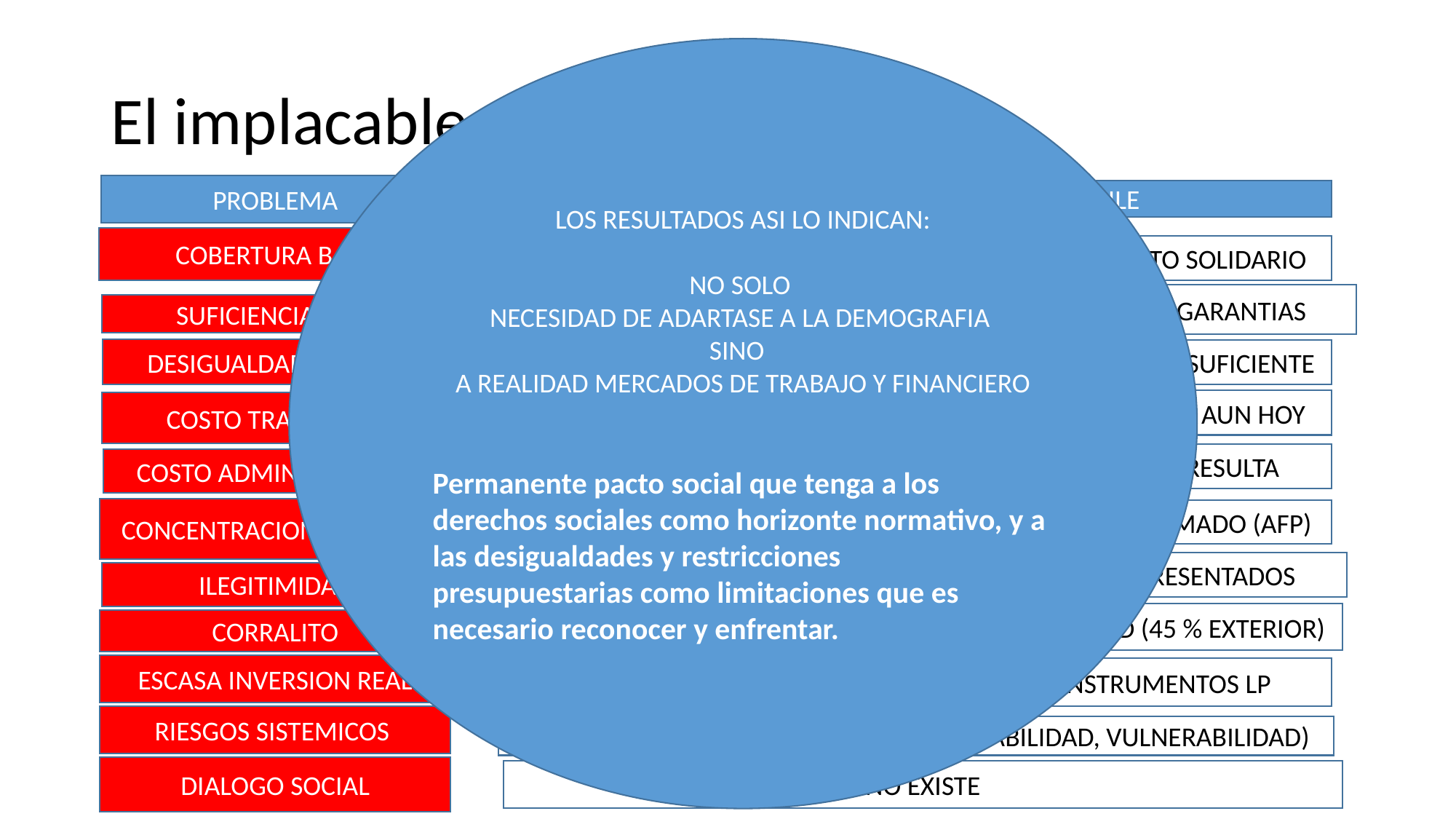

LOS RESULTADOS ASI LO INDICAN:

NO SOLO
NECESIDAD DE ADARTASE A LA DEMOGRAFIA
SINO
A REALIDAD MERCADOS DE TRABAJO Y FINANCIERO

Permanente pacto social que tenga a los derechos sociales como horizonte normativo, y a las desigualdades y restricciones  presupuestarias como limitaciones que es necesario reconocer y enfrentar.
# El implacable derrotero
PROBLEMA
E
EXPERIENCIA CAPITALIZACION EN CHILE
SITUACION ACTUAL
COBERTURA BAJA
MITAD SIN COBERTURA
FINANCIAMIENTO SOLIDARIO
44 % BAJO LP Y 79 % BAJO SM
PARAMETROS Y GARANTIAS
SUFICIENCIA BAJA
DISCRIMINACION SE ACENTUA
DESIGUALDAD GENERO
BONO POR HIJO INSUFICIENTE
DEUDA IMPLICITA 136 % DEL PIB
DEFICIT DE 2 % PIB AUN HOY
COSTO TRANSICION
LICITACION NO RESULTA
OLIGOPOLIO
COSTO ADMINISTRACION
CONCENTRACION SEGUROS
SOLO PARA RENTA VITALICIA (SEGUROS) O RETIRO PROGRAMADO (AFP)
TRABAJADORES DUENOS DEL  CAPITAL NO ESTAN REPRESENTADOS
ILEGITIMIDAD
REGULACION PRUDENCIALPOR RIESGO Y RENTABILIDAD (45 % EXTERIOR)
CORRALITO
ESCASA INVERSION REAL
LIMITADO DESARROLLO FINANCIERO FALTAN INSTRUMENTOS LP
RIESGOS SISTEMICOS
 INDIVIDUALES (ESPERANZA DE VIDA, RENTABILIDAD, VULNERABILIDAD)
DIALOGO SOCIAL
NO EXISTE